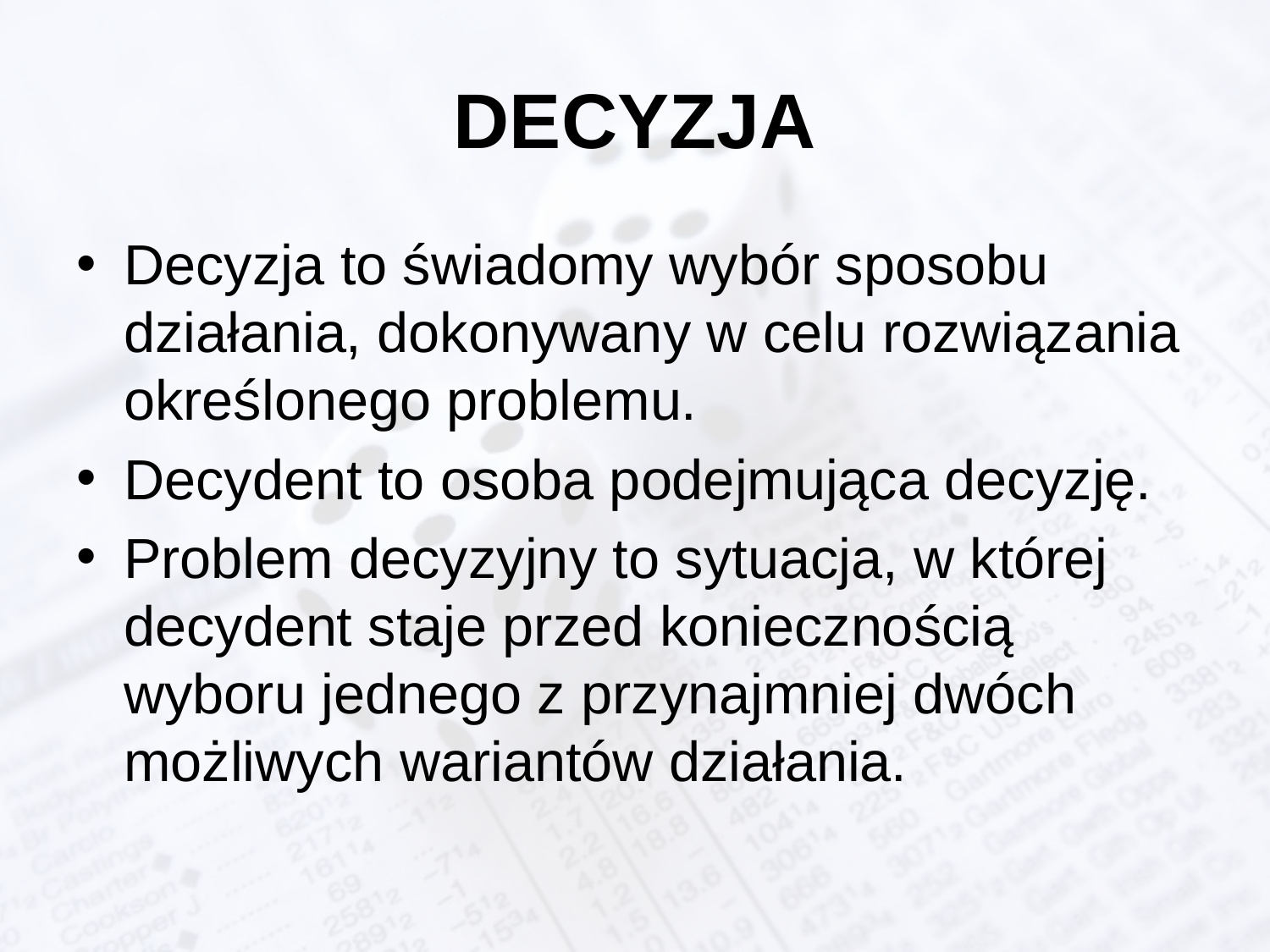

# DECYZJA
Decyzja to świadomy wybór sposobu działania, dokonywany w celu rozwiązania określonego problemu.
Decydent to osoba podejmująca decyzję.
Problem decyzyjny to sytuacja, w której decydent staje przed koniecznością wyboru jednego z przynajmniej dwóch możliwych wariantów działania.